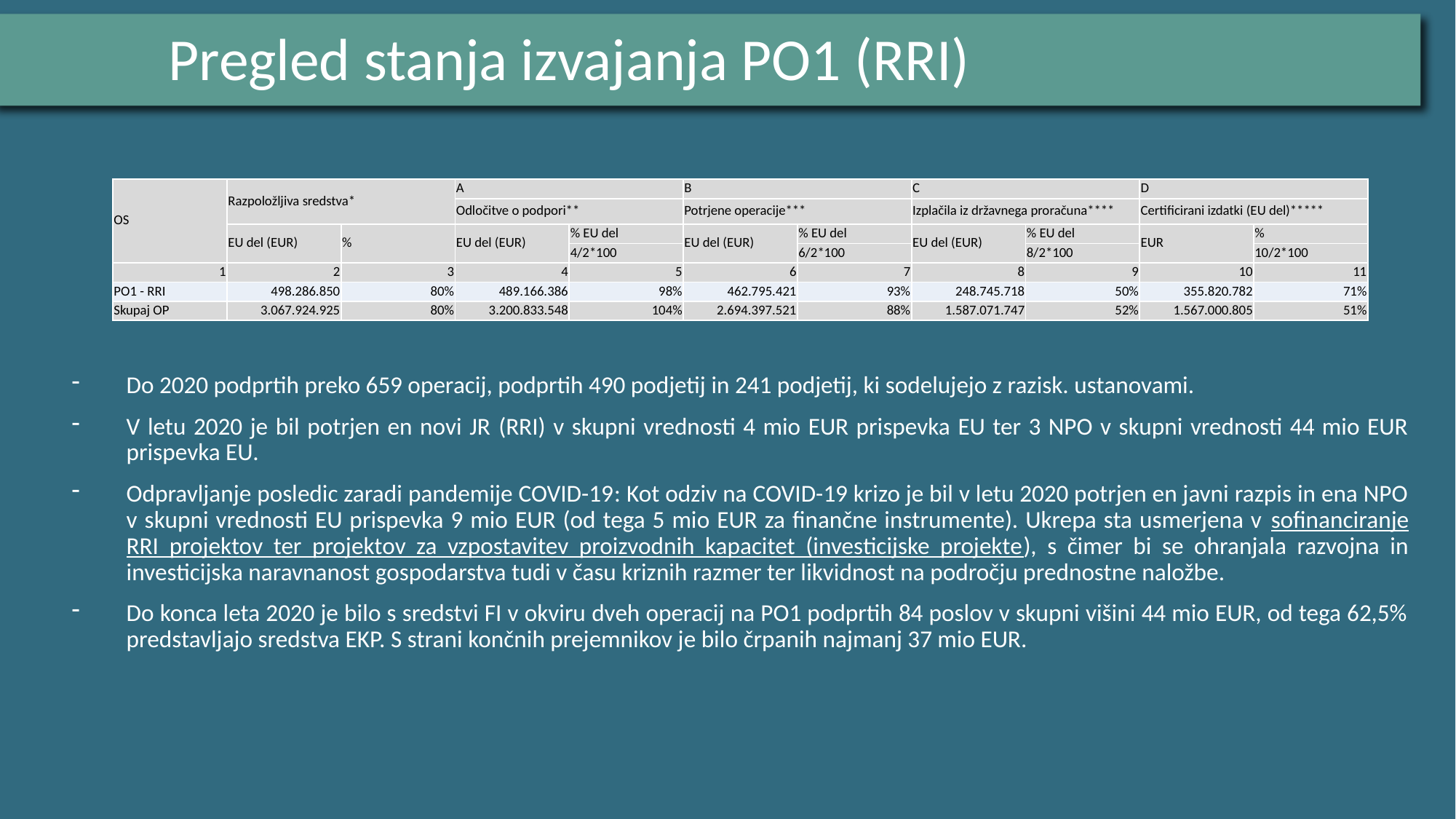

# Pregled stanja izvajanja PO1 (RRI)
| OS | Razpoložljiva sredstva\* |  | A |  | B |  | C |  | D |  |
| --- | --- | --- | --- | --- | --- | --- | --- | --- | --- | --- |
|  |  |  | Odločitve o podpori\*\* |  | Potrjene operacije\*\*\* |  | Izplačila iz državnega proračuna\*\*\*\* |  | Certificirani izdatki (EU del)\*\*\*\*\* |  |
|  | EU del (EUR) | % | EU del (EUR) | % EU del | EU del (EUR) | % EU del | EU del (EUR) | % EU del | EUR | % |
|  |  |  |  | 4/2\*100 |  | 6/2\*100 |  | 8/2\*100 |  | 10/2\*100 |
| 1 | 2 | 3 | 4 | 5 | 6 | 7 | 8 | 9 | 10 | 11 |
| PO1 - RRI | 498.286.850 | 80% | 489.166.386 | 98% | 462.795.421 | 93% | 248.745.718 | 50% | 355.820.782 | 71% |
| Skupaj OP | 3.067.924.925 | 80% | 3.200.833.548 | 104% | 2.694.397.521 | 88% | 1.587.071.747 | 52% | 1.567.000.805 | 51% |
Do 2020 podprtih preko 659 operacij, podprtih 490 podjetij in 241 podjetij, ki sodelujejo z razisk. ustanovami.
V letu 2020 je bil potrjen en novi JR (RRI) v skupni vrednosti 4 mio EUR prispevka EU ter 3 NPO v skupni vrednosti 44 mio EUR prispevka EU.
Odpravljanje posledic zaradi pandemije COVID-19: Kot odziv na COVID-19 krizo je bil v letu 2020 potrjen en javni razpis in ena NPO v skupni vrednosti EU prispevka 9 mio EUR (od tega 5 mio EUR za finančne instrumente). Ukrepa sta usmerjena v sofinanciranje RRI projektov ter projektov za vzpostavitev proizvodnih kapacitet (investicijske projekte), s čimer bi se ohranjala razvojna in investicijska naravnanost gospodarstva tudi v času kriznih razmer ter likvidnost na področju prednostne naložbe.
Do konca leta 2020 je bilo s sredstvi FI v okviru dveh operacij na PO1 podprtih 84 poslov v skupni višini 44 mio EUR, od tega 62,5% predstavljajo sredstva EKP. S strani končnih prejemnikov je bilo črpanih najmanj 37 mio EUR.